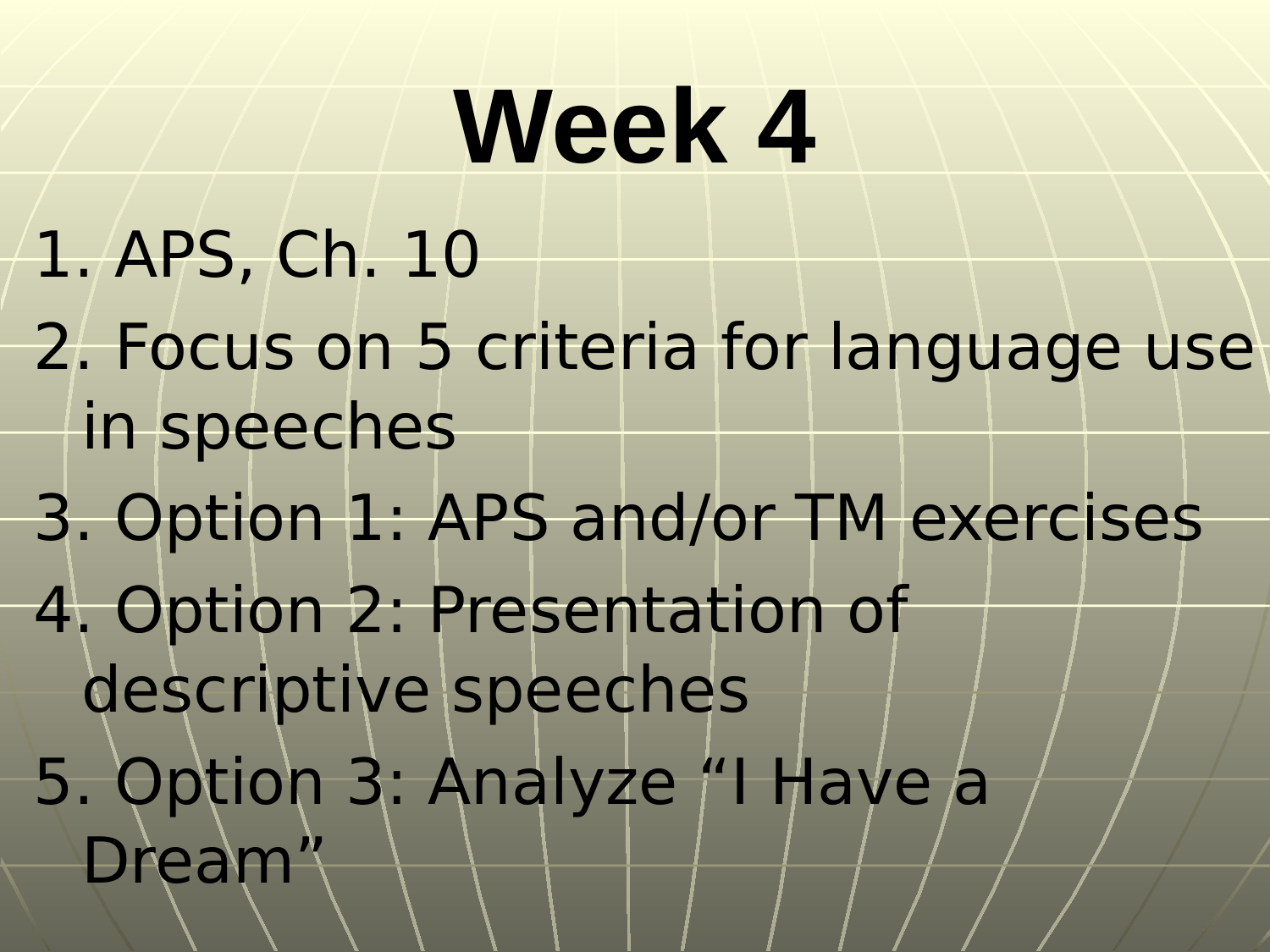

# Week 4
1. APS, Ch. 10
2. Focus on 5 criteria for language use in speeches
3. Option 1: APS and/or TM exercises
4. Option 2: Presentation of descriptive speeches
5. Option 3: Analyze “I Have a Dream”